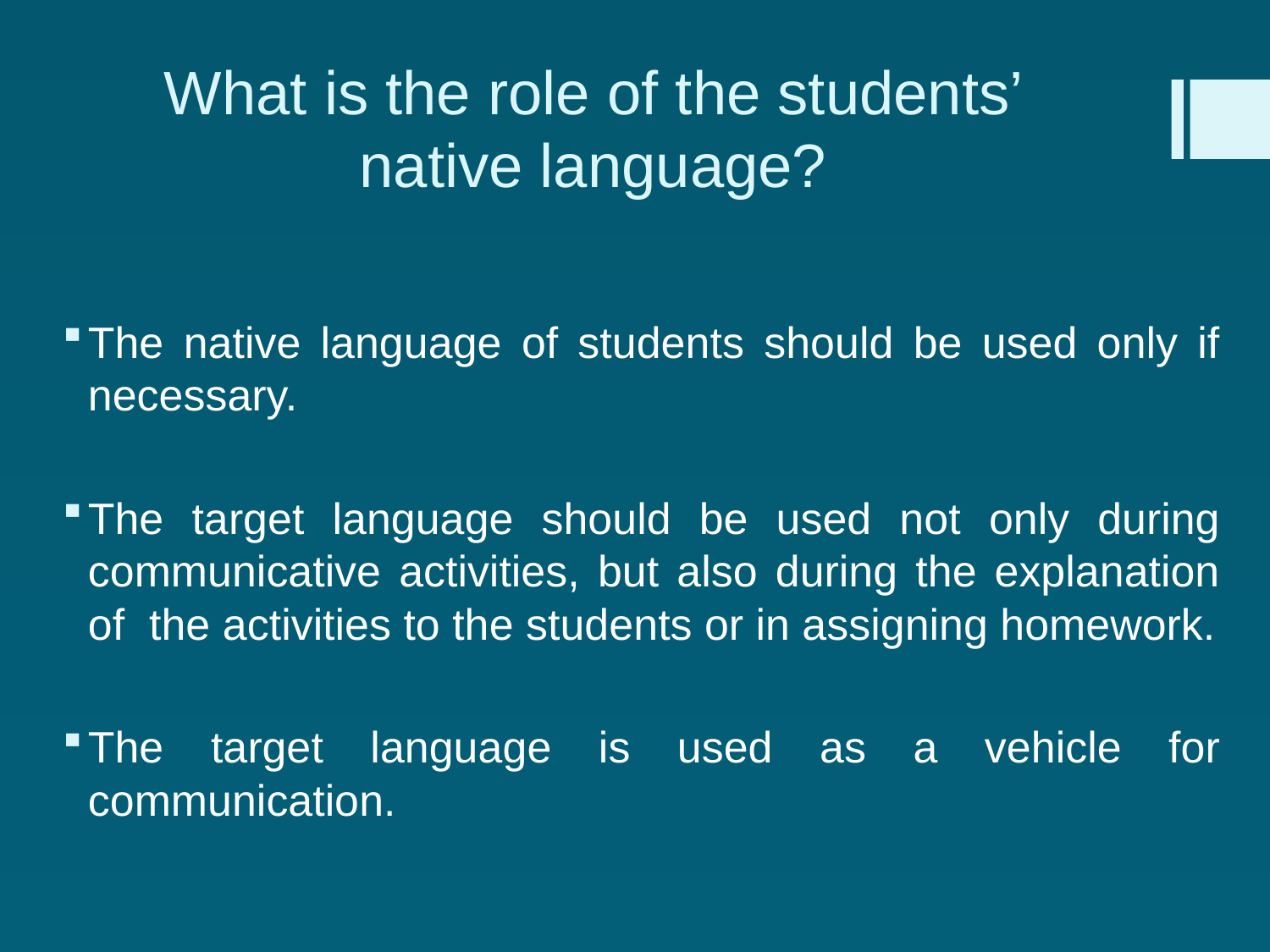

# What is the role of the students’ native language?

The native language of students should be used only if necessary.

The target language should be used not only during communicative activities, but also during the explanation of  the activities to the students or in assigning homework.

The target language is used as a vehicle for communication.